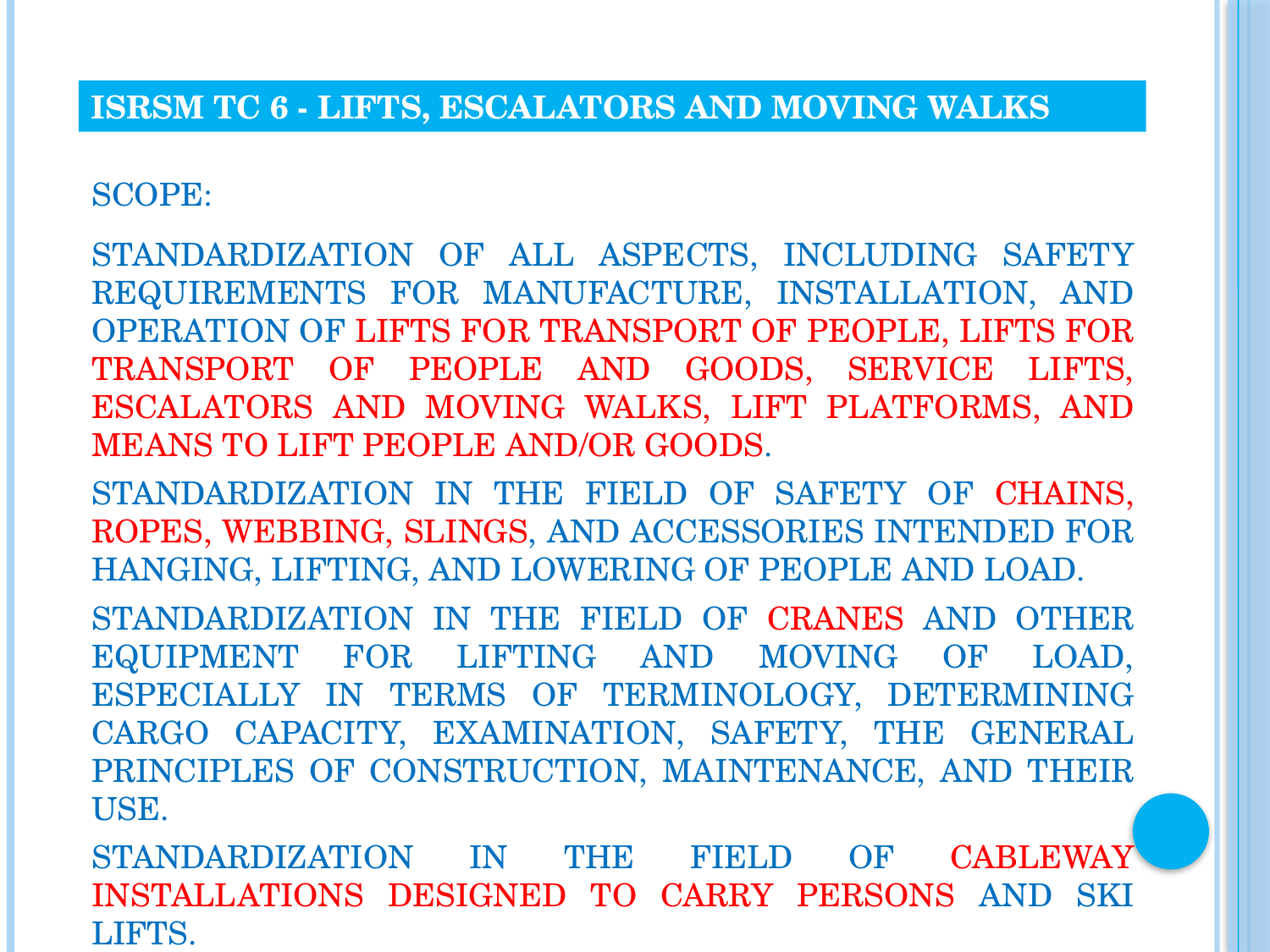

# ISRSM TC 6 - Lifts, escalators and moving walks
Scope:
Standardization of all aspects, including safety requirements for manufacture, installation, and operation of lifts for transport of people, lifts for transport of people and goods, service lifts, escalators and moving walks, lift platforms, and means to lift people and/or goods.
Standardization in the field of safety of chains, ropes, webbing, slings, and accessories intended for hanging, lifting, and lowering of people and load.
Standardization in the field of cranes and other equipment for lifting and moving of load, especially in terms of terminology, determining cargo capacity, examination, safety, the general principles of construction, maintenance, and their use.
Standardization in the field of cableway installations designed to carry persons and ski lifts.